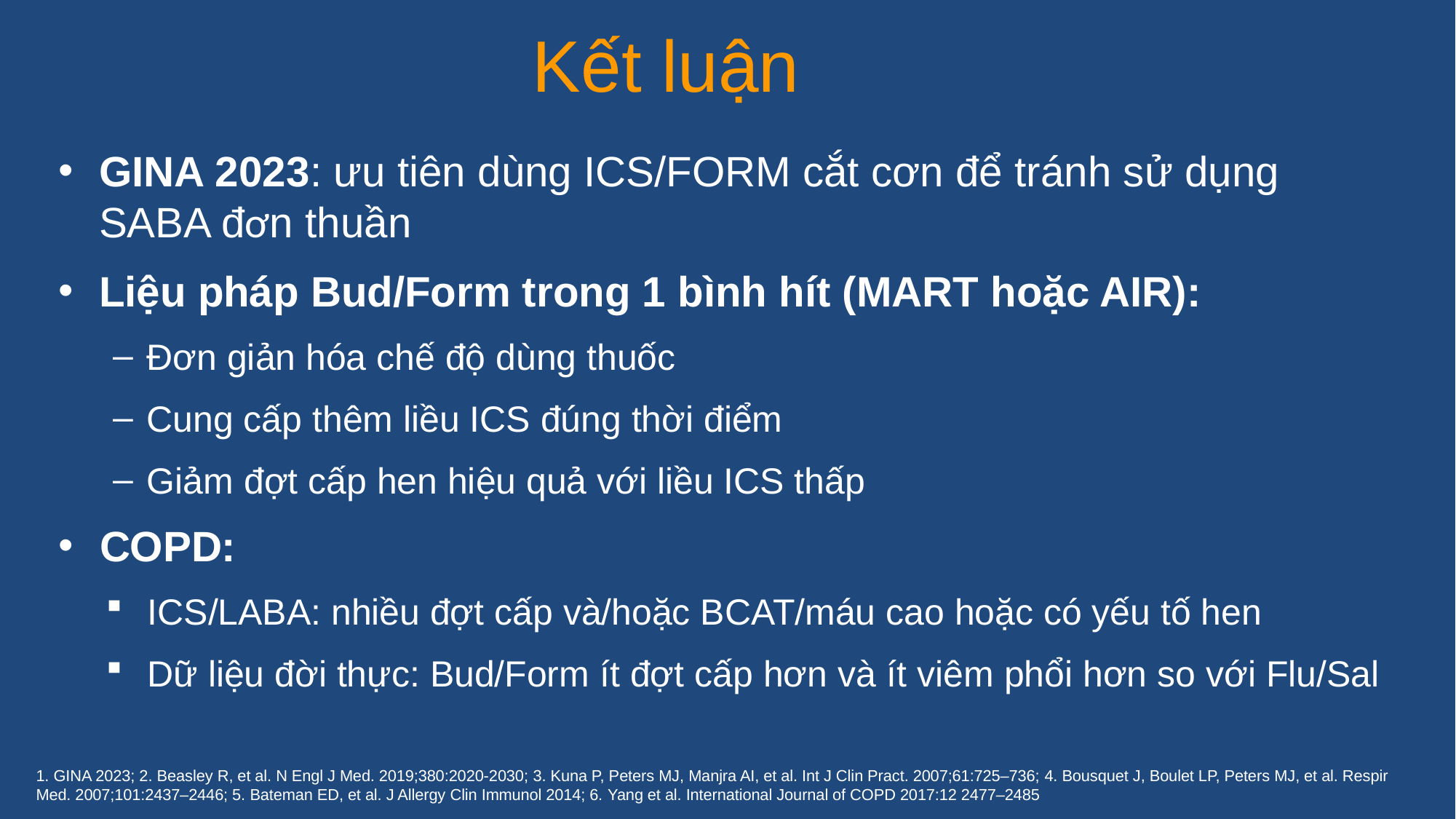

# Kết luận
GINA 2023: ưu tiên dùng ICS/FORM cắt cơn để tránh sử dụng SABA đơn thuần
Liệu pháp Bud/Form trong 1 bình hít (MART hoặc AIR):
Đơn giản hóa chế độ dùng thuốc
Cung cấp thêm liều ICS đúng thời điểm
Giảm đợt cấp hen hiệu quả với liều ICS thấp
COPD:
ICS/LABA: nhiều đợt cấp và/hoặc BCAT/máu cao hoặc có yếu tố hen
Dữ liệu đời thực: Bud/Form ít đợt cấp hơn và ít viêm phổi hơn so với Flu/Sal

1. GINA 2023; 2. Beasley R, et al. N Engl J Med. 2019;380:2020-2030; 3. Kuna P, Peters MJ, Manjra AI, et al. Int J Clin Pract. 2007;61:725–736; 4. Bousquet J, Boulet LP, Peters MJ, et al. Respir Med. 2007;101:2437–2446; 5. Bateman ED, et al. J Allergy Clin Immunol 2014; 6. Yang et al. International Journal of COPD 2017:12 2477–2485